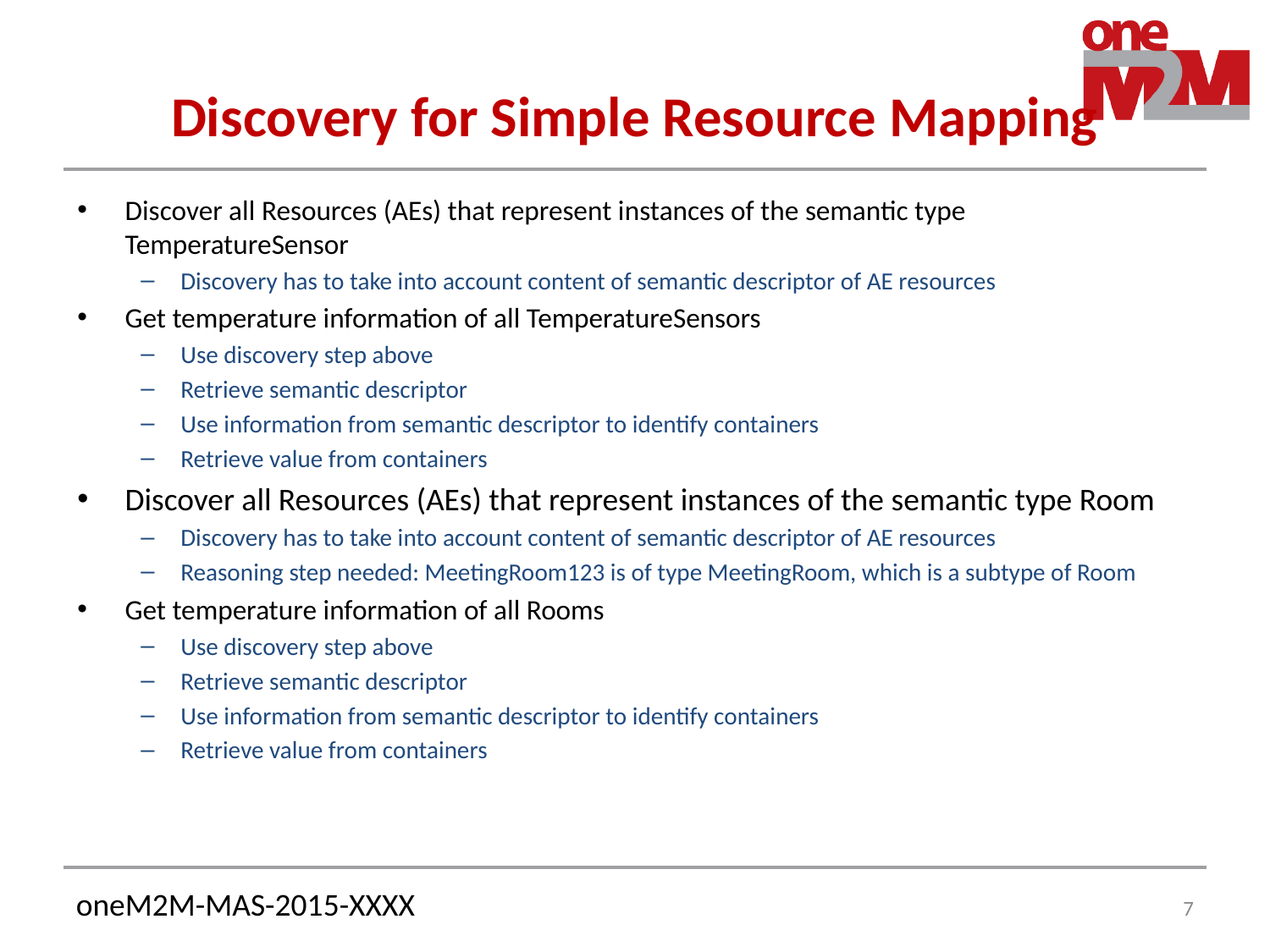

# Discovery for Simple Resource Mapping
Discover all Resources (AEs) that represent instances of the semantic type TemperatureSensor
Discovery has to take into account content of semantic descriptor of AE resources
Get temperature information of all TemperatureSensors
Use discovery step above
Retrieve semantic descriptor
Use information from semantic descriptor to identify containers
Retrieve value from containers
Discover all Resources (AEs) that represent instances of the semantic type Room
Discovery has to take into account content of semantic descriptor of AE resources
Reasoning step needed: MeetingRoom123 is of type MeetingRoom, which is a subtype of Room
Get temperature information of all Rooms
Use discovery step above
Retrieve semantic descriptor
Use information from semantic descriptor to identify containers
Retrieve value from containers

7